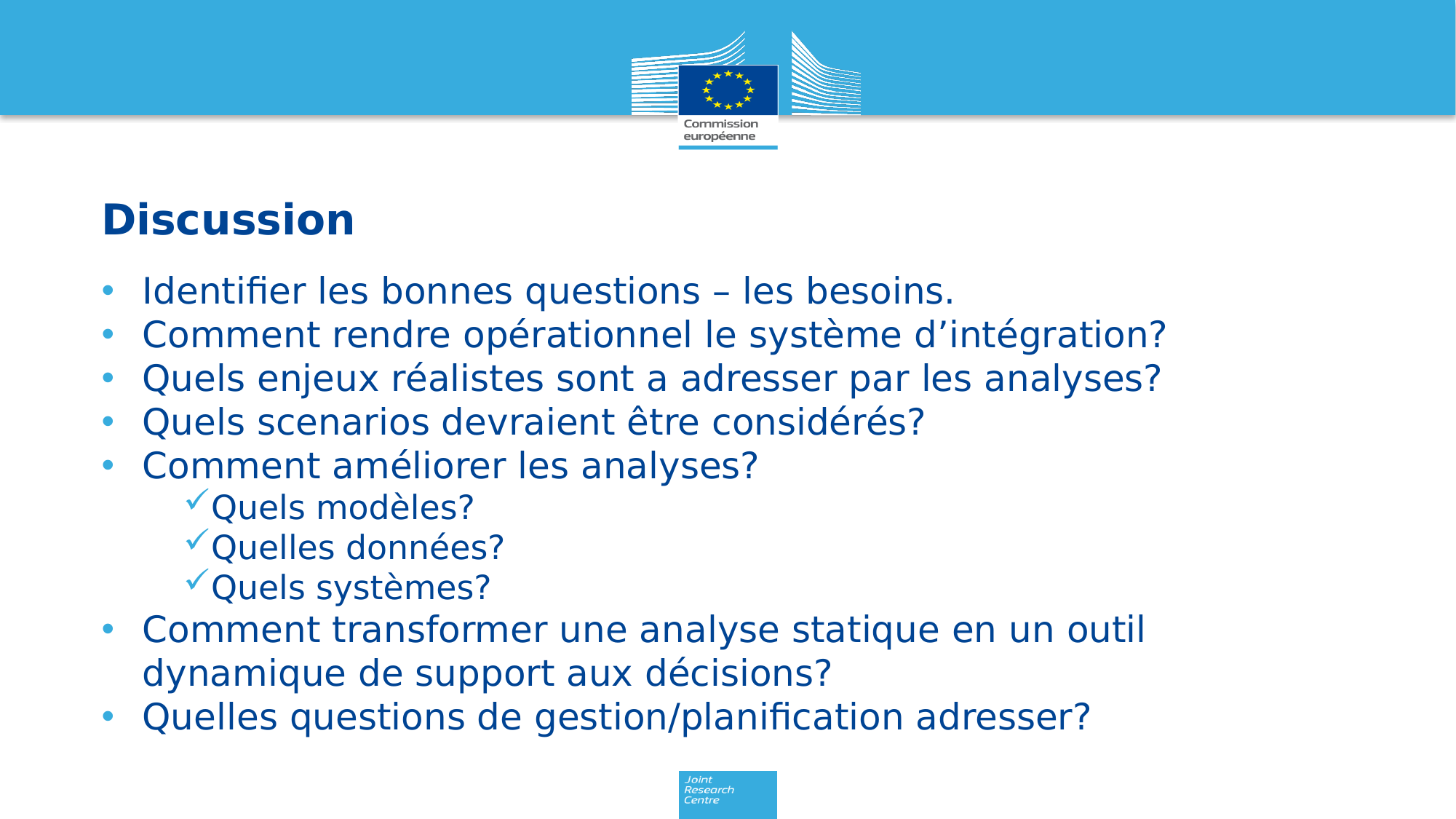

# Discussion
Identifier les bonnes questions – les besoins.
Comment rendre opérationnel le système d’intégration?
Quels enjeux réalistes sont a adresser par les analyses?
Quels scenarios devraient être considérés?
Comment améliorer les analyses?
Quels modèles?
Quelles données?
Quels systèmes?
Comment transformer une analyse statique en un outil dynamique de support aux décisions?
Quelles questions de gestion/planification adresser?